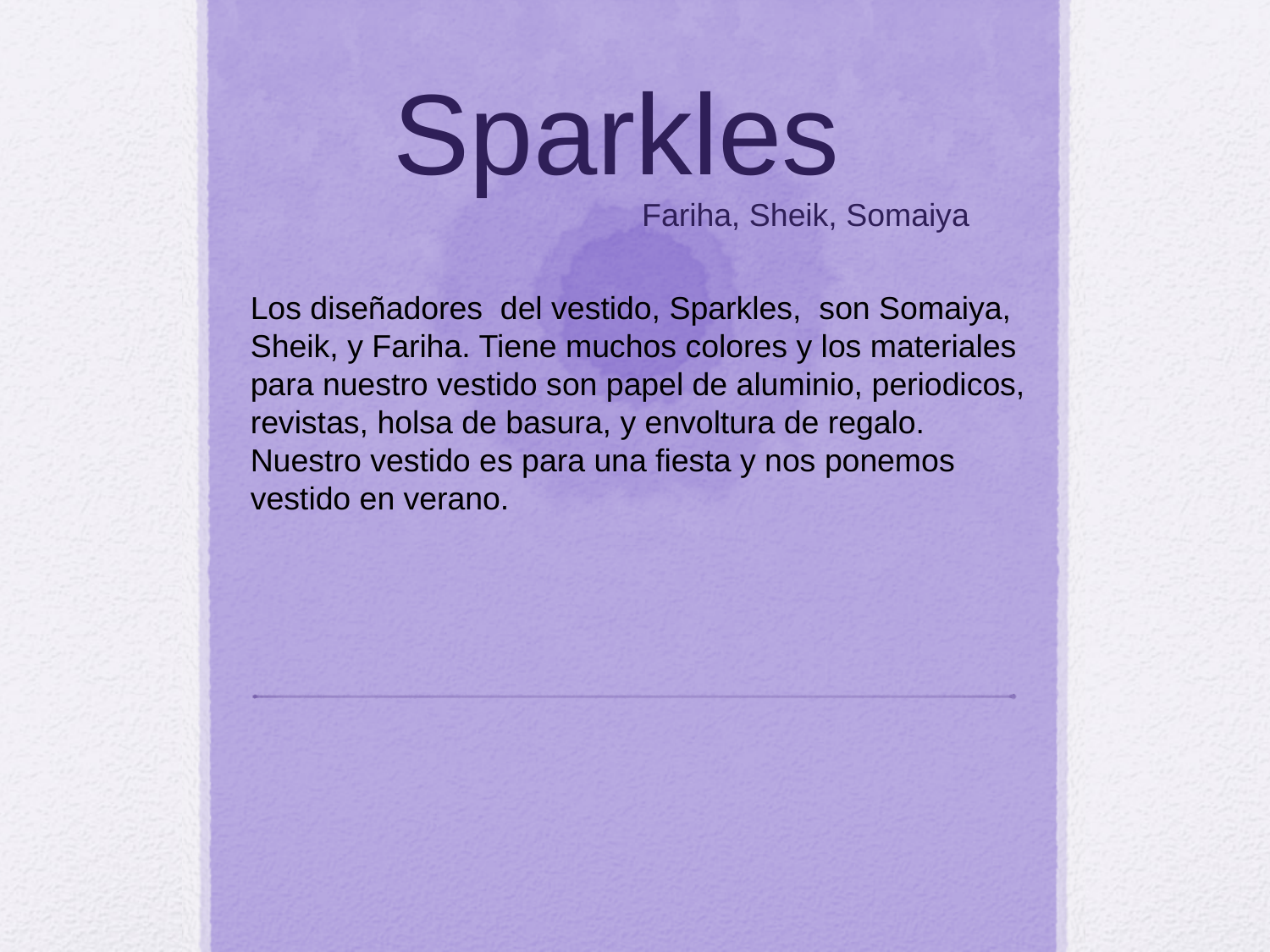

# Sparkles
Fariha, Sheik, Somaiya
Los diseñadores  del vestido, Sparkles,  son Somaiya, Sheik, y Fariha. Tiene muchos colores y los materiales para nuestro vestido son papel de aluminio, periodicos, revistas, holsa de basura, y envoltura de regalo. Nuestro vestido es para una fiesta y nos ponemos vestido en verano.